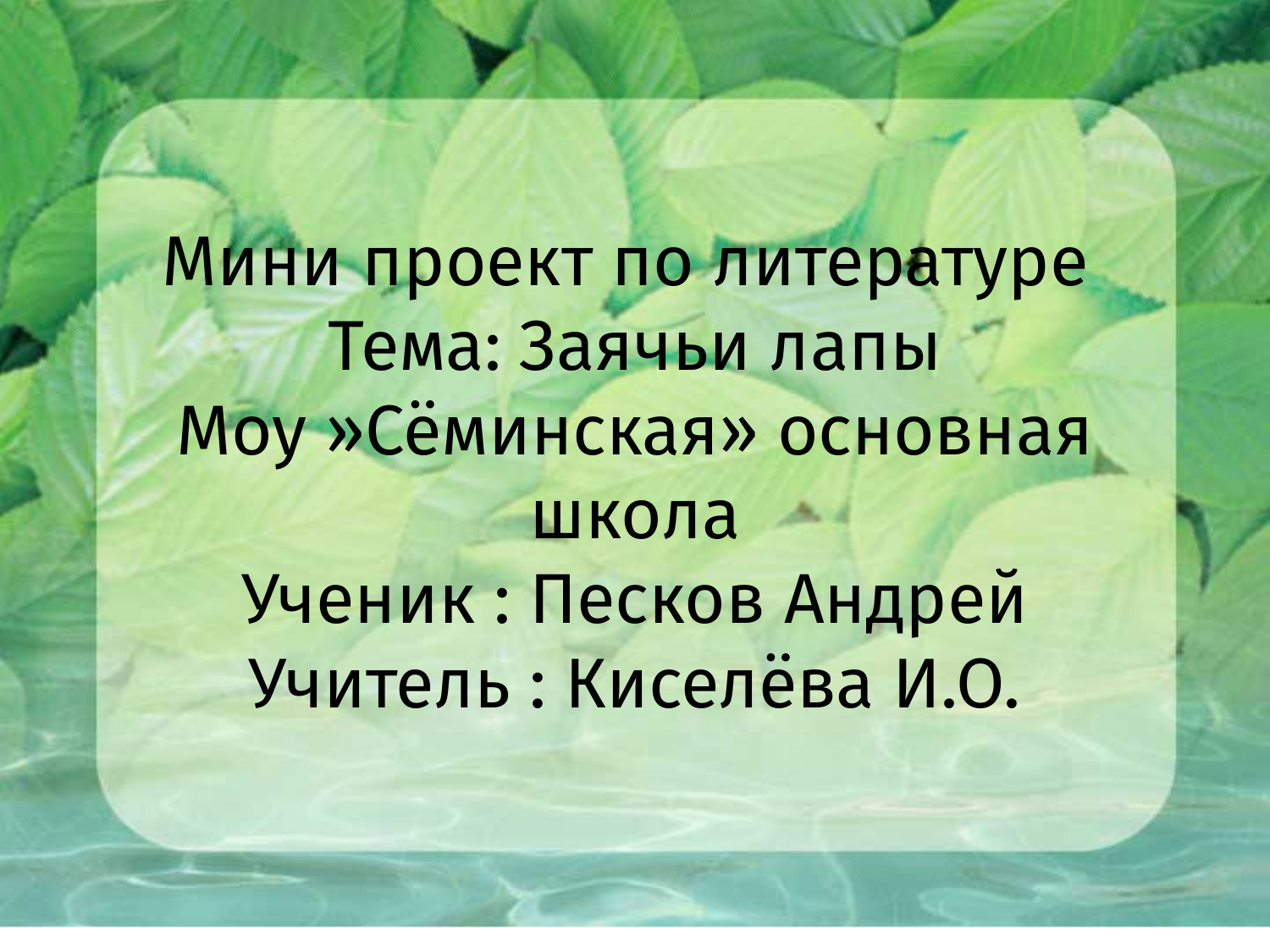

# Мини проект по литературе Тема: Заячьи лапы Моу »Сёминская» основная школа Ученик : Песков Андрей Учитель : Киселёва И.О.